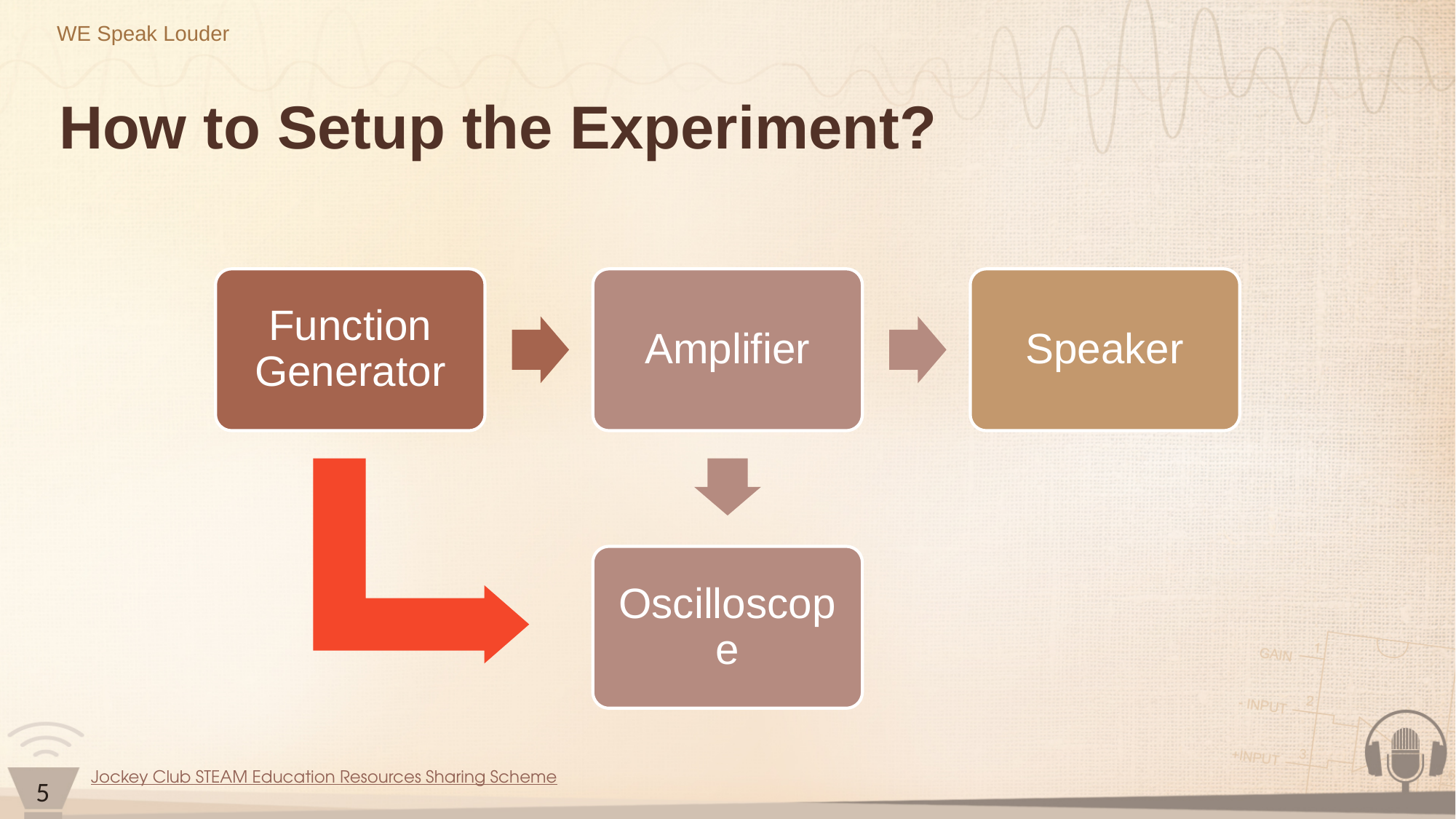

# How to Setup the Experiment?
Function Generator
Amplifier
Speaker

Oscilloscope
5